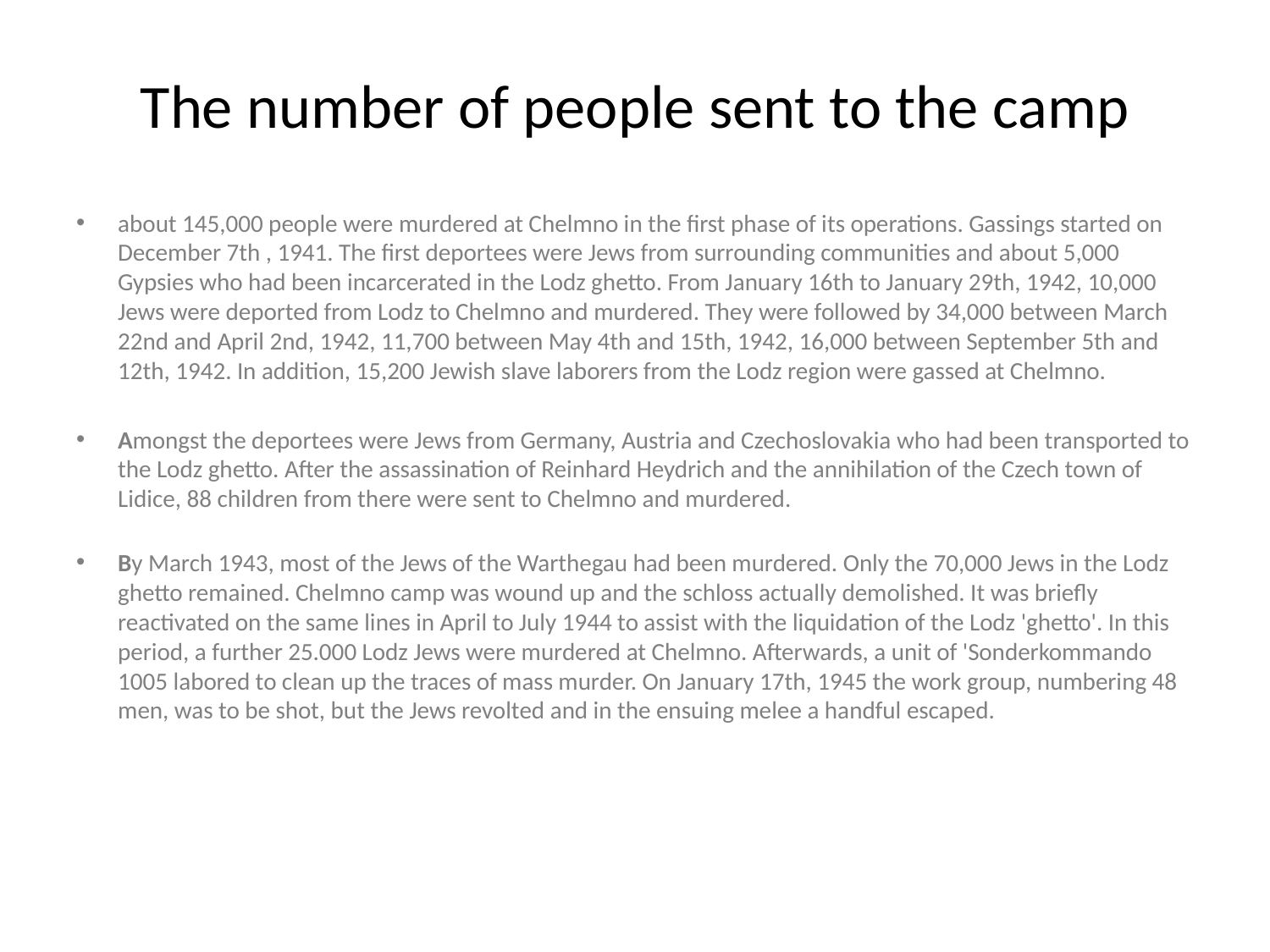

# The number of people sent to the camp
about 145,000 people were murdered at Chelmno in the first phase of its operations. Gassings started on December 7th , 1941. The first deportees were Jews from surrounding communities and about 5,000 Gypsies who had been incarcerated in the Lodz ghetto. From January 16th to January 29th, 1942, 10,000 Jews were deported from Lodz to Chelmno and murdered. They were followed by 34,000 between March 22nd and April 2nd, 1942, 11,700 between May 4th and 15th, 1942, 16,000 between September 5th and 12th, 1942. In addition, 15,200 Jewish slave laborers from the Lodz region were gassed at Chelmno.

Amongst the deportees were Jews from Germany, Austria and Czechoslovakia who had been transported to the Lodz ghetto. After the assassination of Reinhard Heydrich and the annihilation of the Czech town of Lidice, 88 children from there were sent to Chelmno and murdered.
By March 1943, most of the Jews of the Warthegau had been murdered. Only the 70,000 Jews in the Lodz ghetto remained. Chelmno camp was wound up and the schloss actually demolished. It was briefly reactivated on the same lines in April to July 1944 to assist with the liquidation of the Lodz 'ghetto'. In this period, a further 25.000 Lodz Jews were murdered at Chelmno. Afterwards, a unit of 'Sonderkommando 1005 labored to clean up the traces of mass murder. On January 17th, 1945 the work group, numbering 48 men, was to be shot, but the Jews revolted and in the ensuing melee a handful escaped.